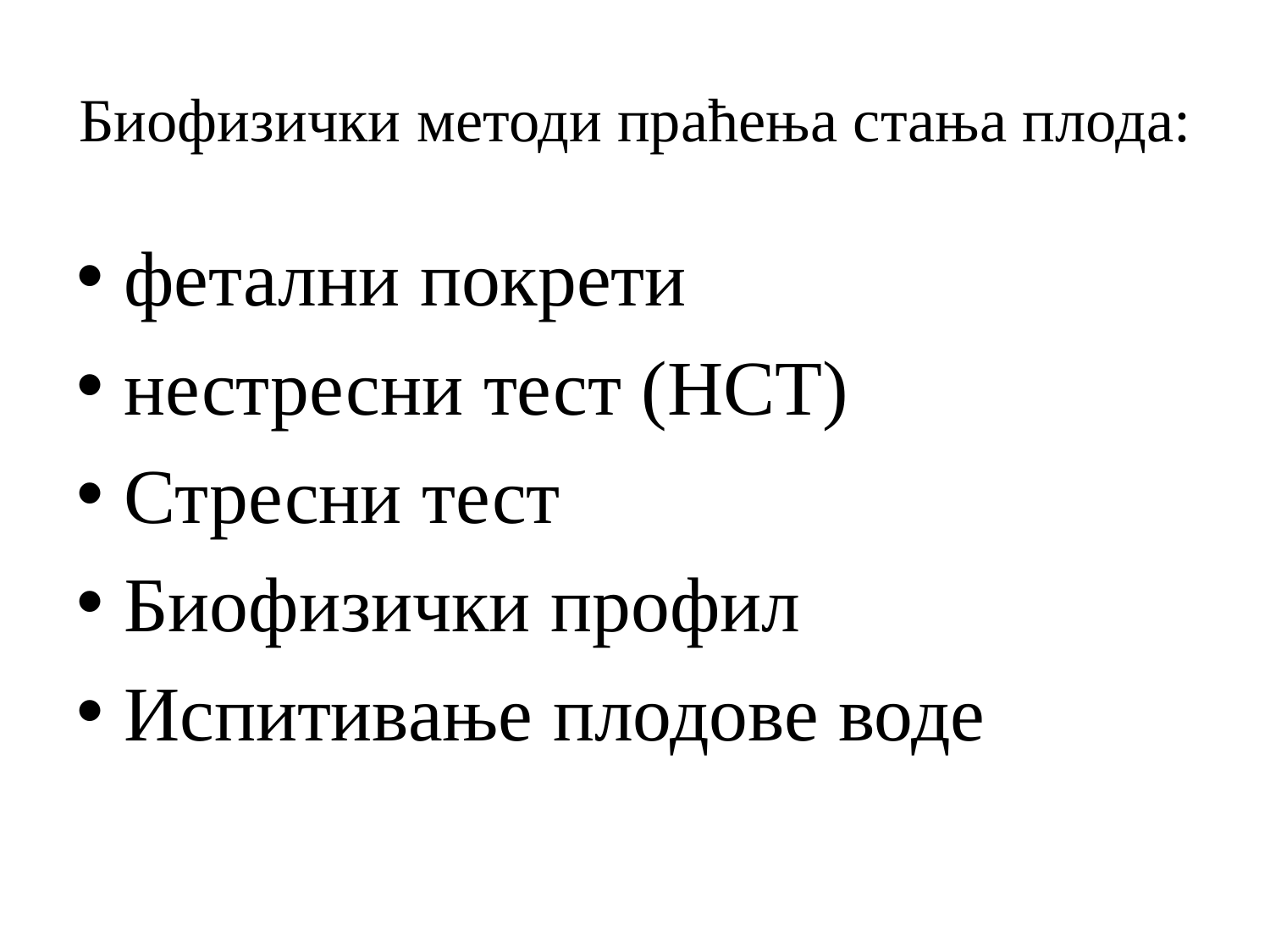

# Биофизички методи праћења стања плода:
фетални покрети
нестресни тест (НСТ)
Стресни тест
Биофизички профил
Испитивање плодове воде